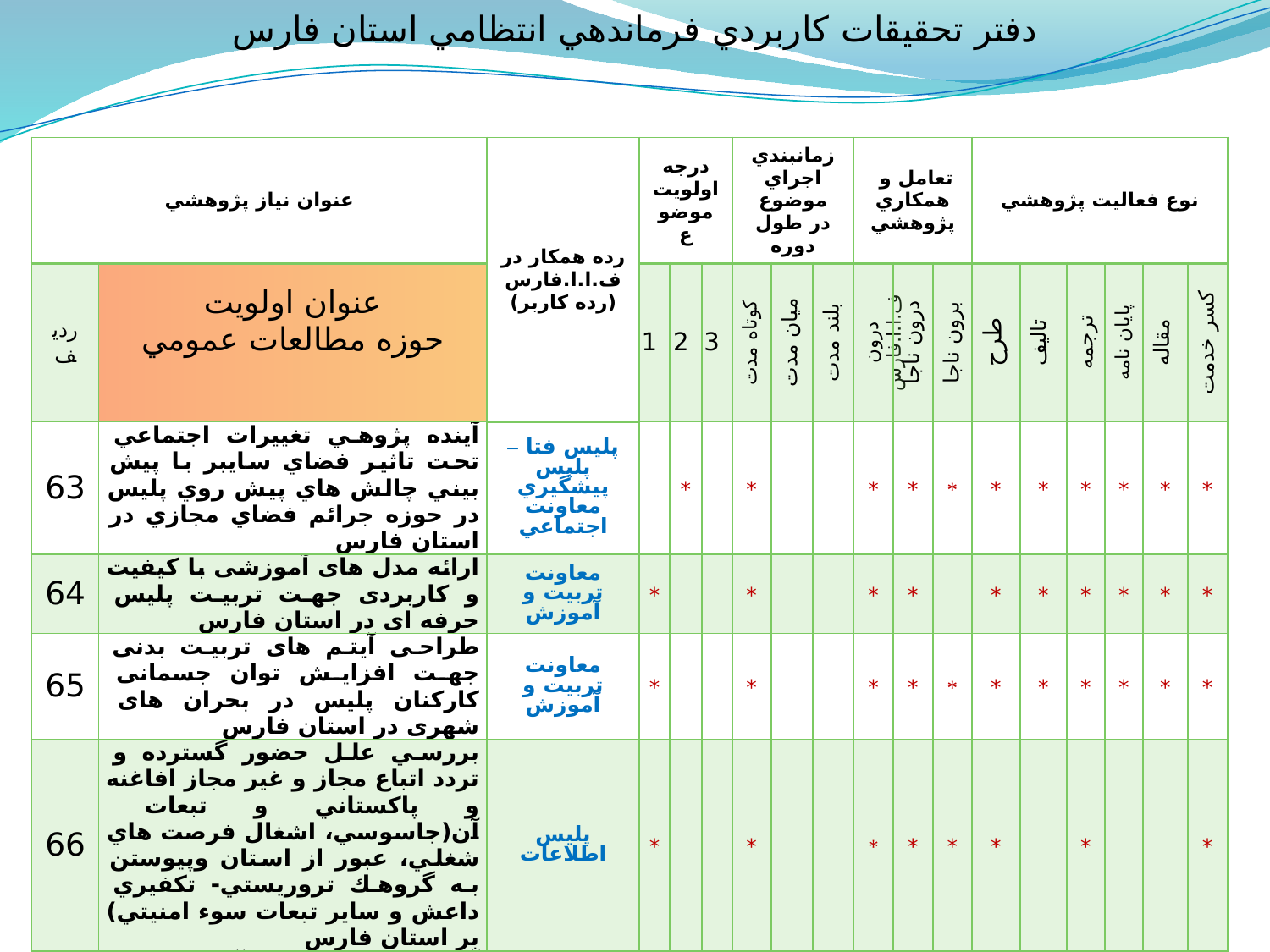

دفتر تحقيقات كاربردي فرماندهي انتظامي استان فارس
| عنوان نياز پژوهشي |  | رده همكار در ف.ا.ا.فارس (رده كاربر) | درجه اولويت موضوع |  |  | زمانبندي اجراي موضوع در طول دوره |  |  | تعامل و همكاري پژوهشي |  |  | نوع فعاليت پژوهشي |  |  |  |  |  |
| --- | --- | --- | --- | --- | --- | --- | --- | --- | --- | --- | --- | --- | --- | --- | --- | --- | --- |
| رديف | عنوان اولويت حوزه مطالعات عمومي |  | 1 | 2 | 3 | كوتاه مدت | ميان مدت | بلند مدت | درون ف.ا.ا.فارس | درون ناجا | برون ناجا | طرح | تاليف | ترجمه | پايان نامه | مقاله | كسر خدمت |
| 63 | آينده پ‍ژوهي تغييرات اجتماعي تحت تاثير فضاي سايبر با پيش بيني چالش هاي پيش روي پليس در حوزه جرائم فضاي مجازي در استان فارس | پليس فتا – پليس پيشگيري معاونت اجتماعي |  | \* |  | \* |  |  | \* | \* | \* | \* | \* | \* | \* | \* | \* |
| 64 | ارائه مدل های آموزشی با کیفیت و کاربردی جهت تربیت پلیس حرفه ای در استان فارس | معاونت تربیت و آموزش | \* |  |  | \* |  |  | \* | \* |  | \* | \* | \* | \* | \* | \* |
| 65 | طراحی آیتم های تربیت بدنی جهت افزایش توان جسمانی کارکنان پلیس در بحران های شهری در استان فارس | معاونت تربیت و آموزش | \* |  |  | \* |  |  | \* | \* | \* | \* | \* | \* | \* | \* | \* |
| 66 | بررسي علل حضور گسترده و تردد اتباع مجاز و غير مجاز افاغنه و پاكستاني و تبعات آن(جاسوسي، اشغال فرصت هاي شغلي، عبور از استان وپيوستن به گروهك تروريستي- تكفيري داعش و ساير تبعات سوء امنيتي) بر استان فارس | پليس اطلاعات | \* |  |  | \* |  |  | \* | \* | \* | \* |  | \* |  |  | \* |
| 67 | آثار توسعه فناوری آموزشی در ارتقاء خدمات کیفی پلیس به شهروندان در استان فارس | معاونت تربیت و آموزش | \* |  |  | \* |  |  | \* | \* | \* | \* | \* | \* | \* | \* | \* |
| 68 | ارائه ایده های نوین در طراحی آموزش های ضمن خدمت کارکنان پلیس در استان فارس | معاونت تربیت و آموزش | \* |  |  | \* |  |  | \* | \* | \* | \* | \* | \* | \* | \* | \* |